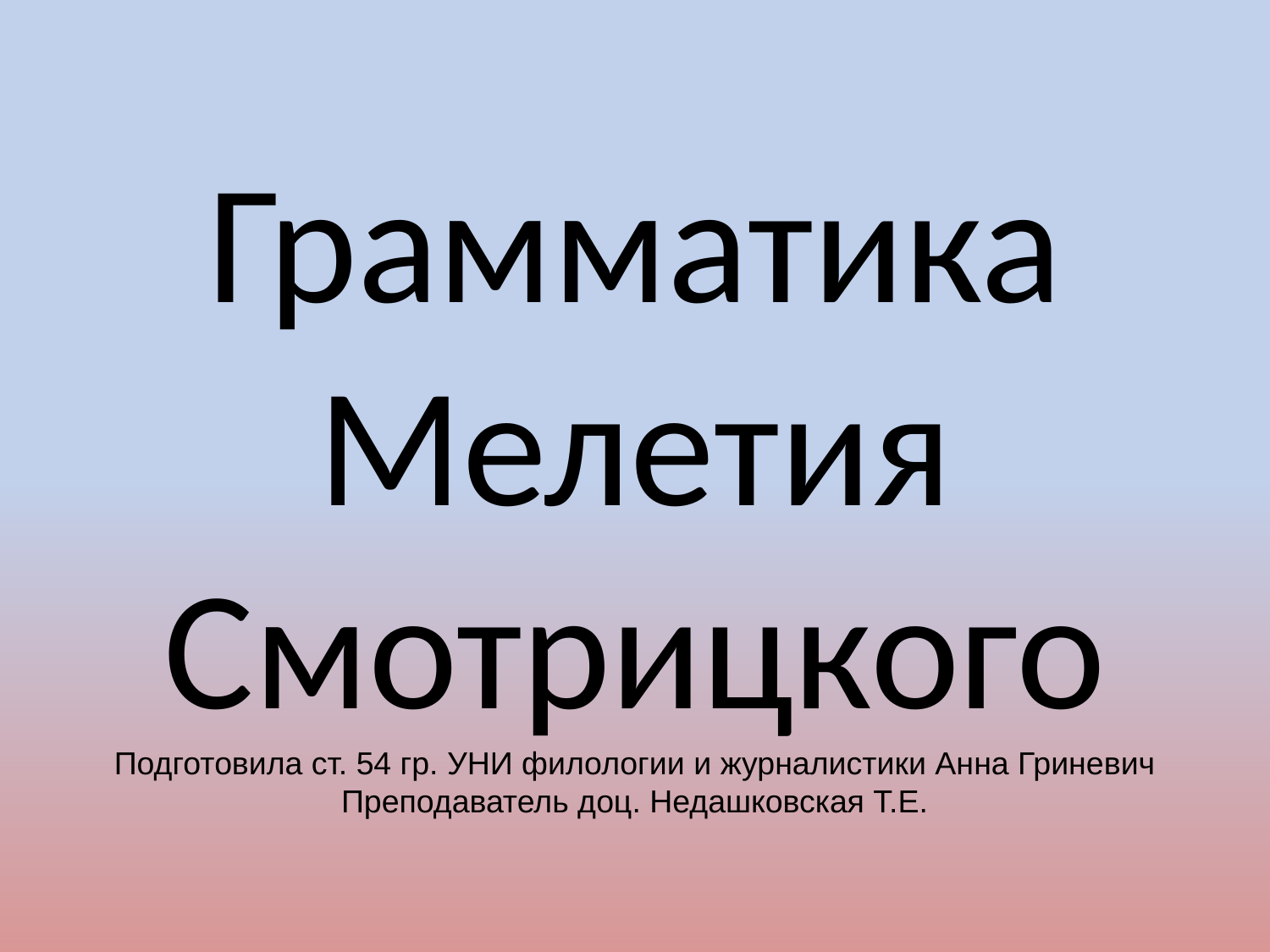

# Грамматика Мелетия Смотрицкого Подготовила ст. 54 гр. УНИ филологии и журналистики Анна Гриневич Преподаватель доц. Недашковская Т.Е.